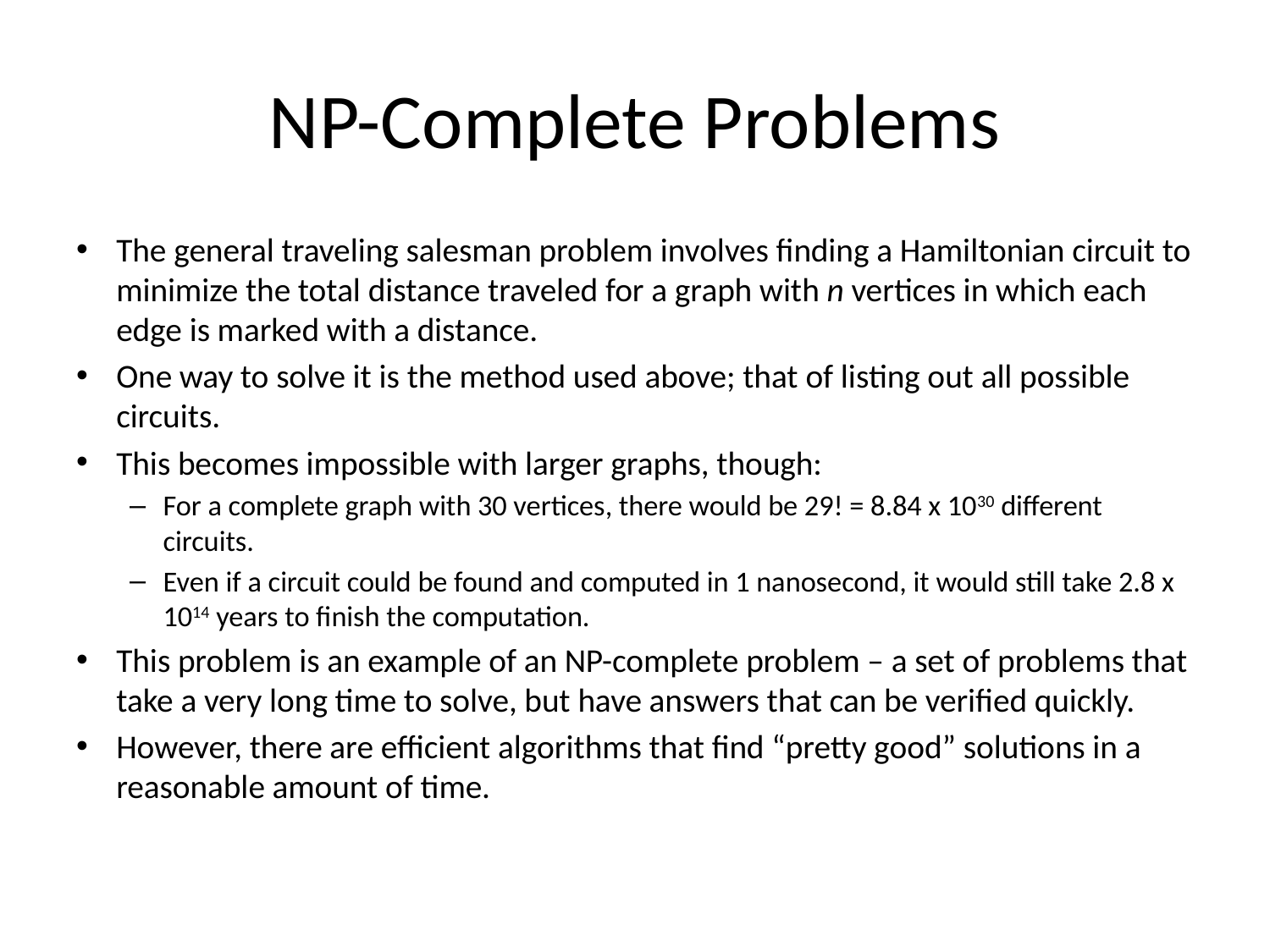

# NP-Complete Problems
The general traveling salesman problem involves finding a Hamiltonian circuit to minimize the total distance traveled for a graph with n vertices in which each edge is marked with a distance.
One way to solve it is the method used above; that of listing out all possible circuits.
This becomes impossible with larger graphs, though:
For a complete graph with 30 vertices, there would be 29! = 8.84 x 1030 different circuits.
Even if a circuit could be found and computed in 1 nanosecond, it would still take 2.8 x 1014 years to finish the computation.
This problem is an example of an NP-complete problem – a set of problems that take a very long time to solve, but have answers that can be verified quickly.
However, there are efficient algorithms that find “pretty good” solutions in a reasonable amount of time.